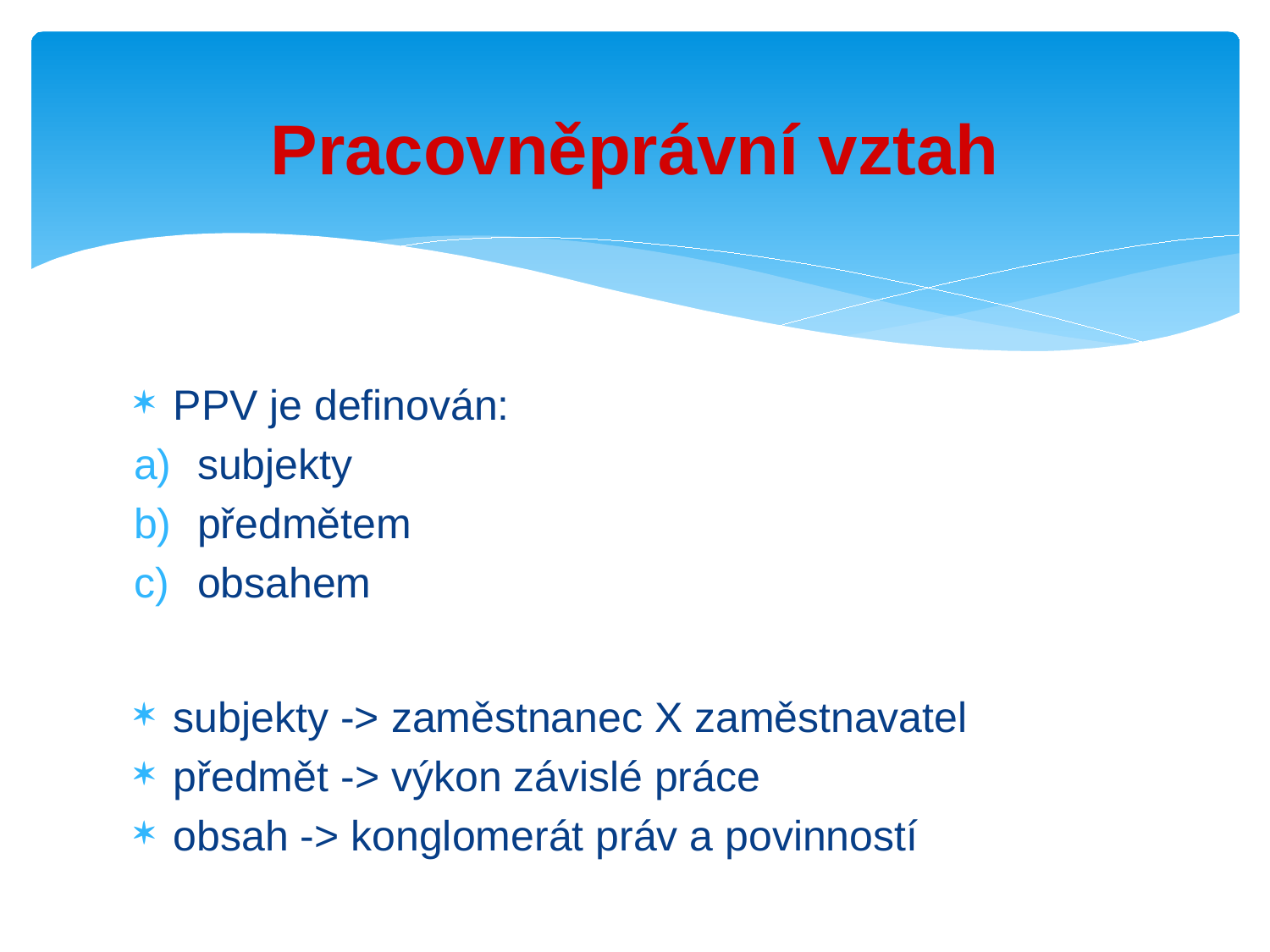

# Pracovněprávní vztah
PPV je definován:
subjekty
předmětem
obsahem

subjekty -> zaměstnanec X zaměstnavatel
předmět -> výkon závislé práce
obsah -> konglomerát práv a povinností